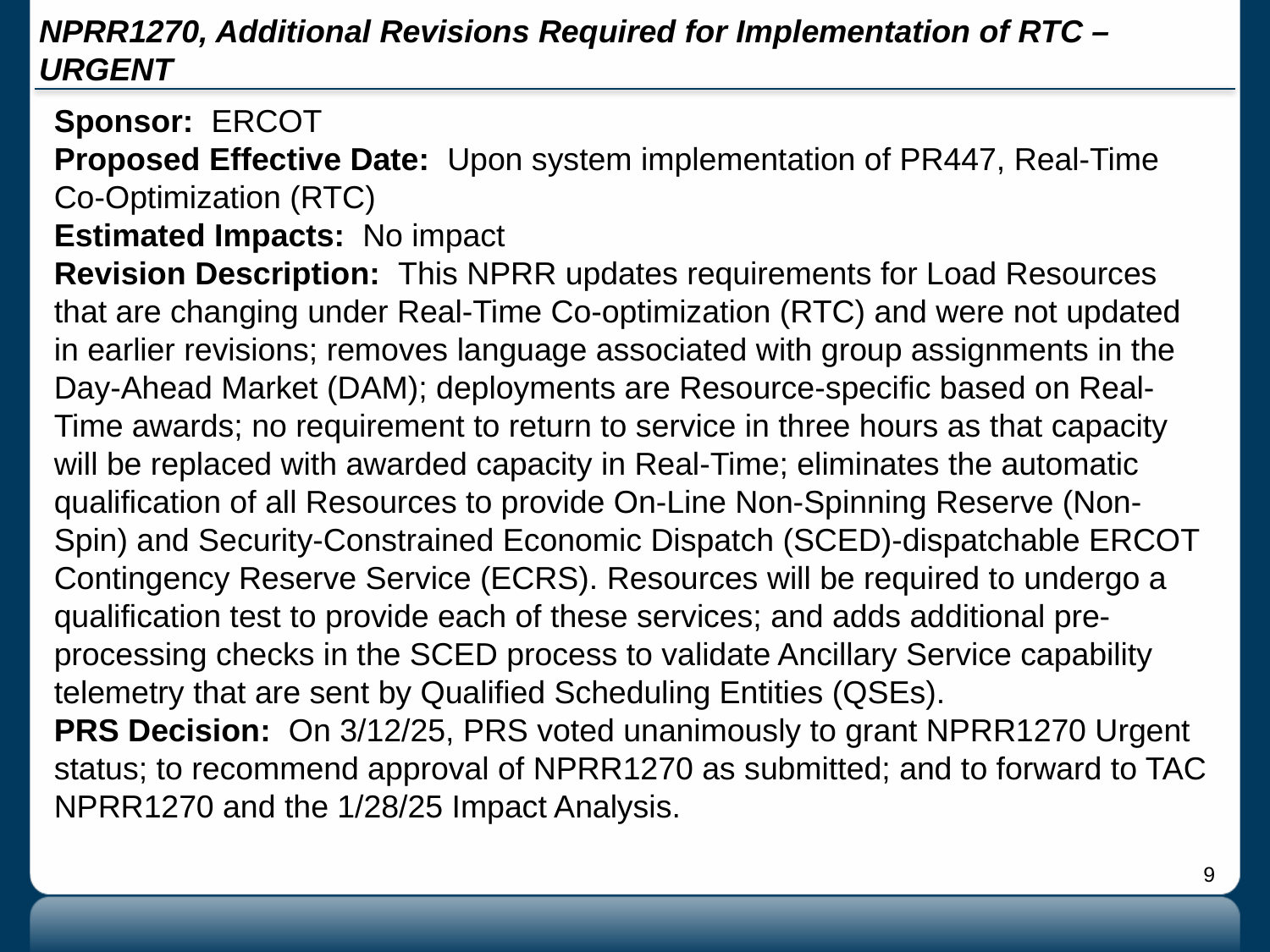

# NPRR1270, Additional Revisions Required for Implementation of RTC – URGENT
Sponsor:  ERCOT
Proposed Effective Date:  Upon system implementation of PR447, Real-Time Co-Optimization (RTC)
Estimated Impacts:  No impact
Revision Description:  This NPRR updates requirements for Load Resources that are changing under Real-Time Co-optimization (RTC) and were not updated in earlier revisions; removes language associated with group assignments in the Day-Ahead Market (DAM); deployments are Resource-specific based on Real-Time awards; no requirement to return to service in three hours as that capacity will be replaced with awarded capacity in Real-Time; eliminates the automatic qualification of all Resources to provide On-Line Non-Spinning Reserve (Non-Spin) and Security-Constrained Economic Dispatch (SCED)-dispatchable ERCOT Contingency Reserve Service (ECRS). Resources will be required to undergo a qualification test to provide each of these services; and adds additional pre-processing checks in the SCED process to validate Ancillary Service capability telemetry that are sent by Qualified Scheduling Entities (QSEs).
PRS Decision:  On 3/12/25, PRS voted unanimously to grant NPRR1270 Urgent status; to recommend approval of NPRR1270 as submitted; and to forward to TAC NPRR1270 and the 1/28/25 Impact Analysis.